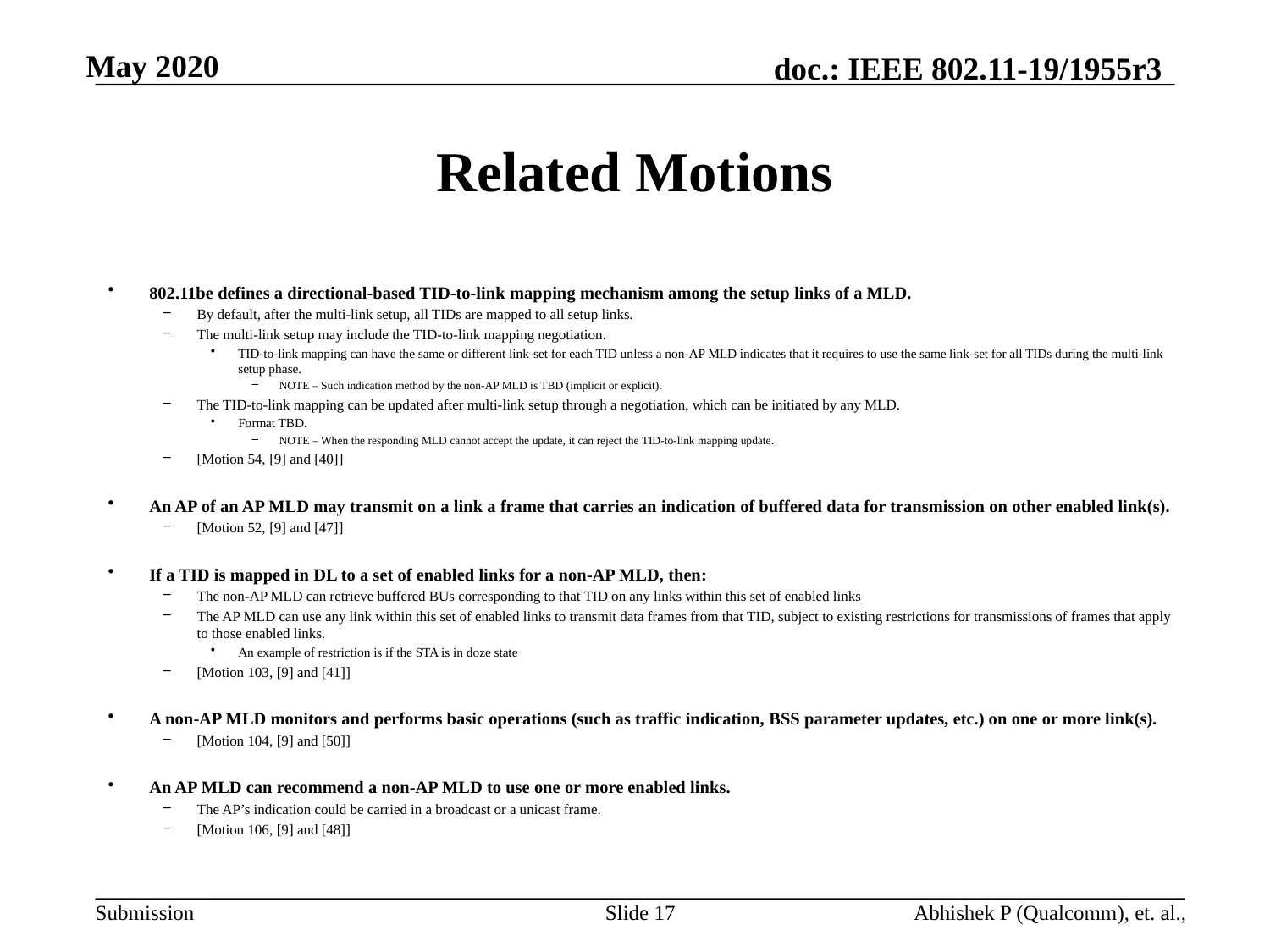

# Related Motions
802.11be defines a directional-based TID-to-link mapping mechanism among the setup links of a MLD.
By default, after the multi-link setup, all TIDs are mapped to all setup links.
The multi-link setup may include the TID-to-link mapping negotiation.
TID-to-link mapping can have the same or different link-set for each TID unless a non-AP MLD indicates that it requires to use the same link-set for all TIDs during the multi-link setup phase.
NOTE – Such indication method by the non-AP MLD is TBD (implicit or explicit).
The TID-to-link mapping can be updated after multi-link setup through a negotiation, which can be initiated by any MLD.
Format TBD.
NOTE – When the responding MLD cannot accept the update, it can reject the TID-to-link mapping update.
[Motion 54, [9] and [40]]

An AP of an AP MLD may transmit on a link a frame that carries an indication of buffered data for transmission on other enabled link(s).
[Motion 52, [9] and [47]]

If a TID is mapped in DL to a set of enabled links for a non-AP MLD, then:
The non-AP MLD can retrieve buffered BUs corresponding to that TID on any links within this set of enabled links
The AP MLD can use any link within this set of enabled links to transmit data frames from that TID, subject to existing restrictions for transmissions of frames that apply to those enabled links.
An example of restriction is if the STA is in doze state
[Motion 103, [9] and [41]]

A non-AP MLD monitors and performs basic operations (such as traffic indication, BSS parameter updates, etc.) on one or more link(s).
[Motion 104, [9] and [50]]

An AP MLD can recommend a non-AP MLD to use one or more enabled links.
The AP’s indication could be carried in a broadcast or a unicast frame.
[Motion 106, [9] and [48]]
Slide 17
Abhishek P (Qualcomm), et. al.,